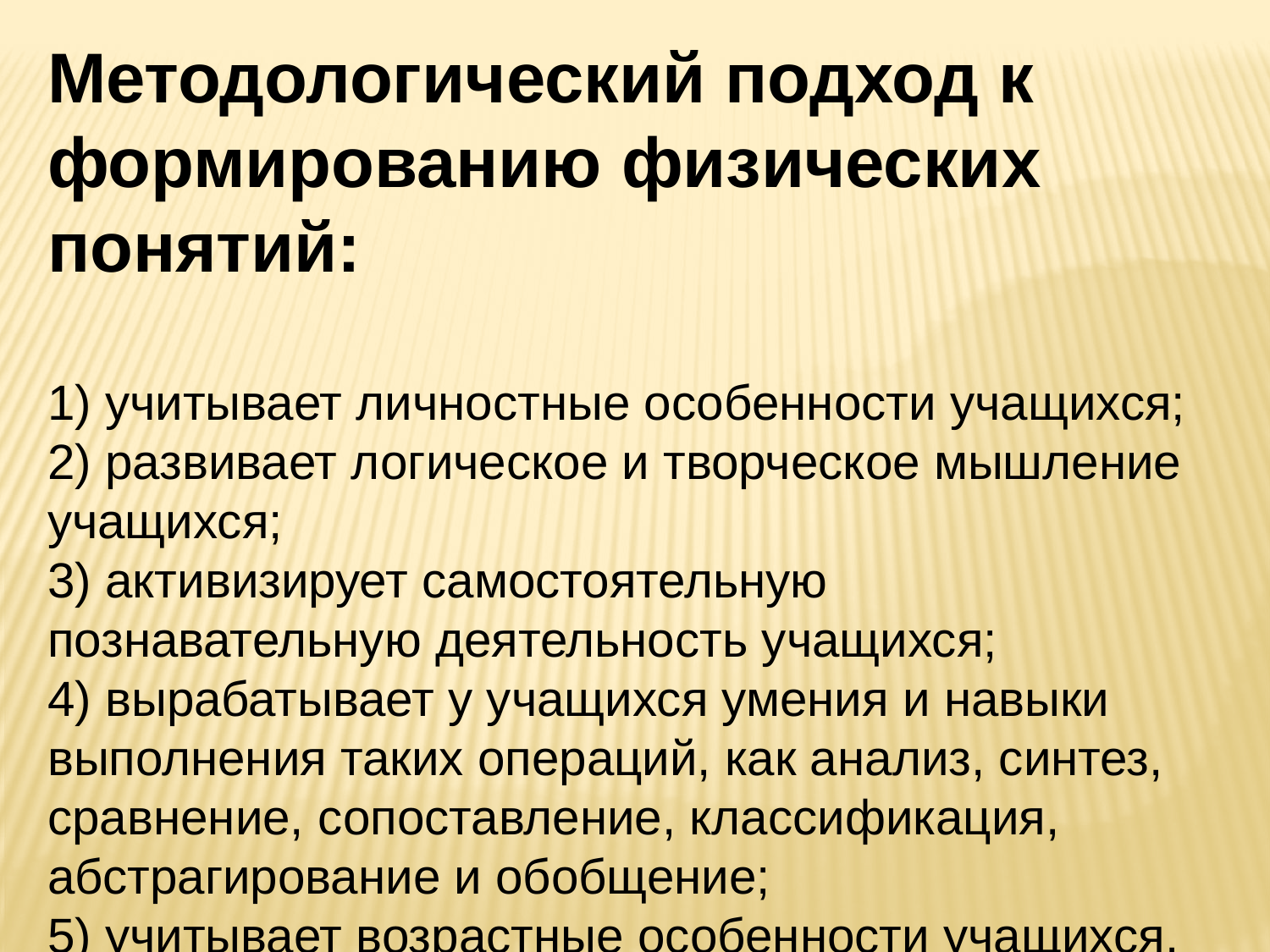

Методологический подход к формированию физических понятий:

1) учитывает личностные особенности учащихся;
2) развивает логическое и творческое мышление учащихся;
3) активизирует самостоятельную познавательную деятельность учащихся;
4) вырабатывает у учащихся умения и навыки выполнения таких операций, как анализ, синтез, сравнение, сопоставление, классификация, абстрагирование и обобщение;
5) учитывает возрастные особенности учащихся.